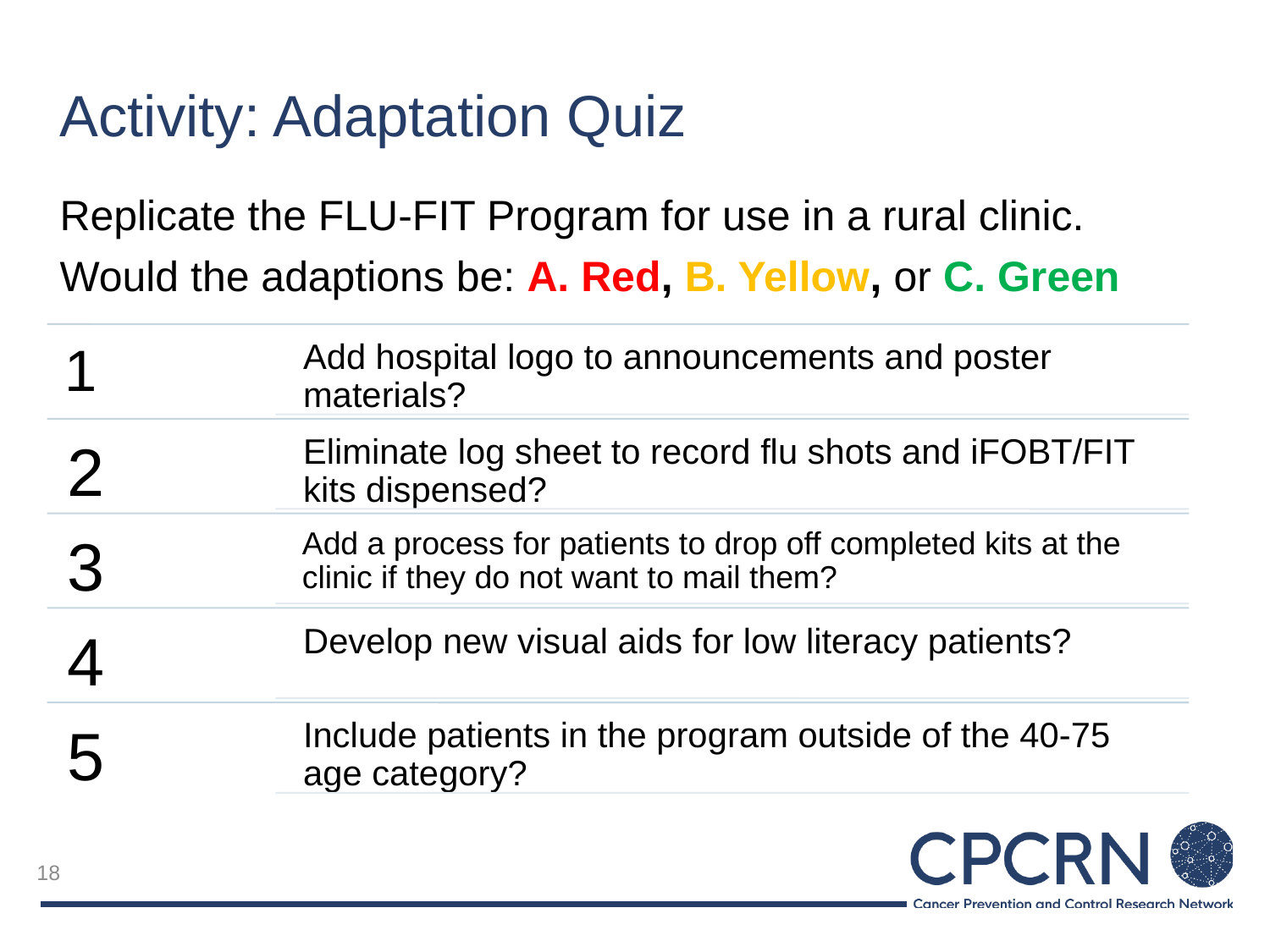

# Activity: Adaptation Quiz
Replicate the FLU-FIT Program for use in a rural clinic. Would the adaptions be: A. Red, B. Yellow, or C. Green

1
Add hospital logo to announcements and poster materials?
2
Eliminate log sheet to record flu shots and iFOBT/FIT kits dispensed?
3
Add a process for patients to drop off completed kits at the clinic if they do not want to mail them?
4
Develop new visual aids for low literacy patients?
5
Include patients in the program outside of the 40-75 age category?
18